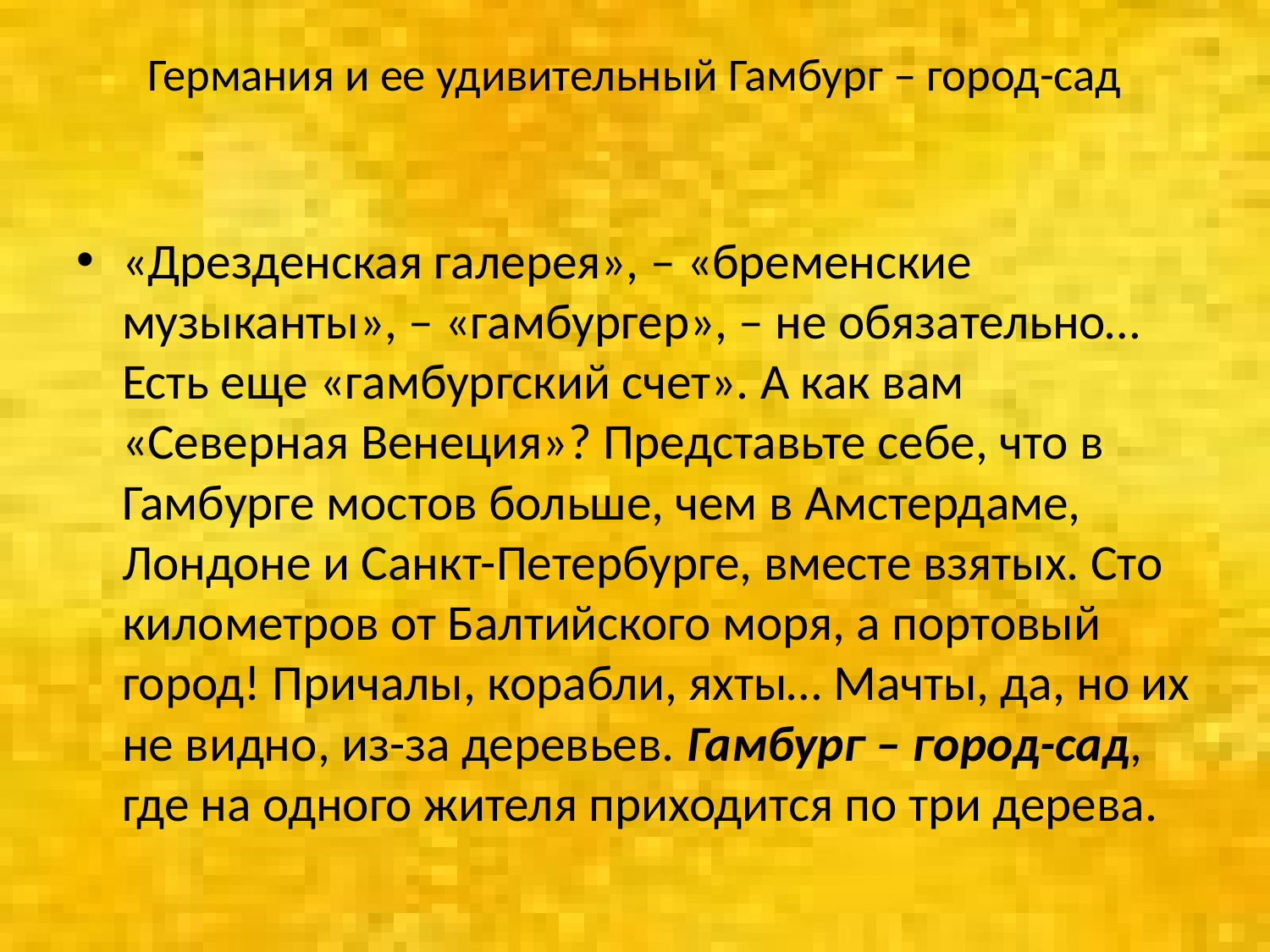

# Германия и ее удивительный Гамбург – город-сад
«Дрезденская галерея», – «бременские музыканты», – «гамбургер», – не обязательно… Есть еще «гамбургский счет». А как вам «Северная Венеция»? Представьте себе, что в Гамбурге мостов больше, чем в Амстердаме, Лондоне и Санкт-Петербурге, вместе взятых. Сто километров от Балтийского моря, а портовый город! Причалы, корабли, яхты… Мачты, да, но их не видно, из-за деревьев. Гамбург – город-сад, где на одного жителя приходится по три дерева.